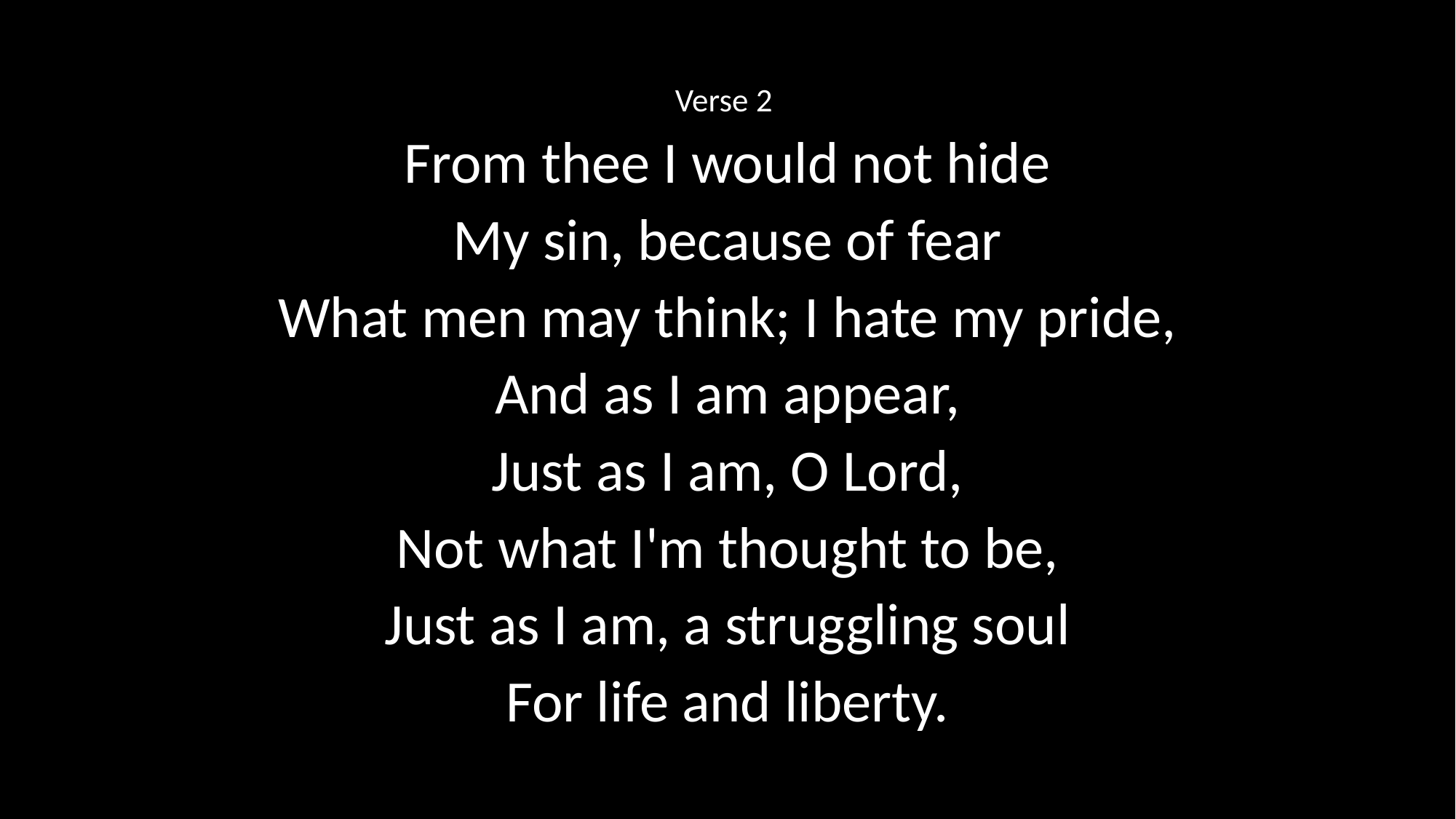

Verse 2
From thee I would not hide
My sin, because of fear
What men may think; I hate my pride,
And as I am appear,
Just as I am, O Lord,
Not what I'm thought to be,
Just as I am, a struggling soul
For life and liberty.